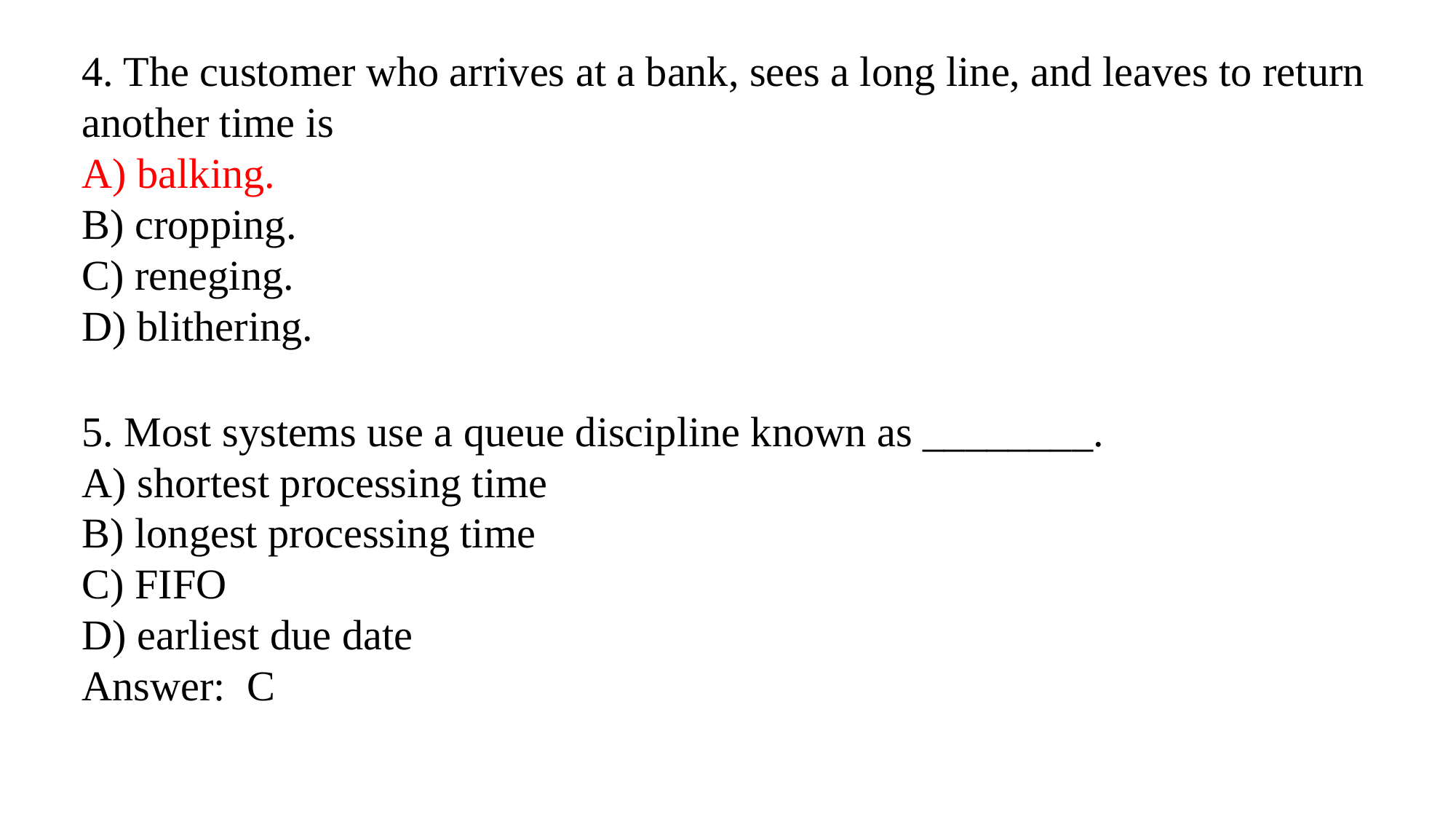

4. The customer who arrives at a bank, sees a long line, and leaves to return another time is
A) balking.
B) cropping.
C) reneging.
D) blithering.

5. Most systems use a queue discipline known as ________.
A) shortest processing time
B) longest processing time
C) FIFO
D) earliest due date
Answer:  C